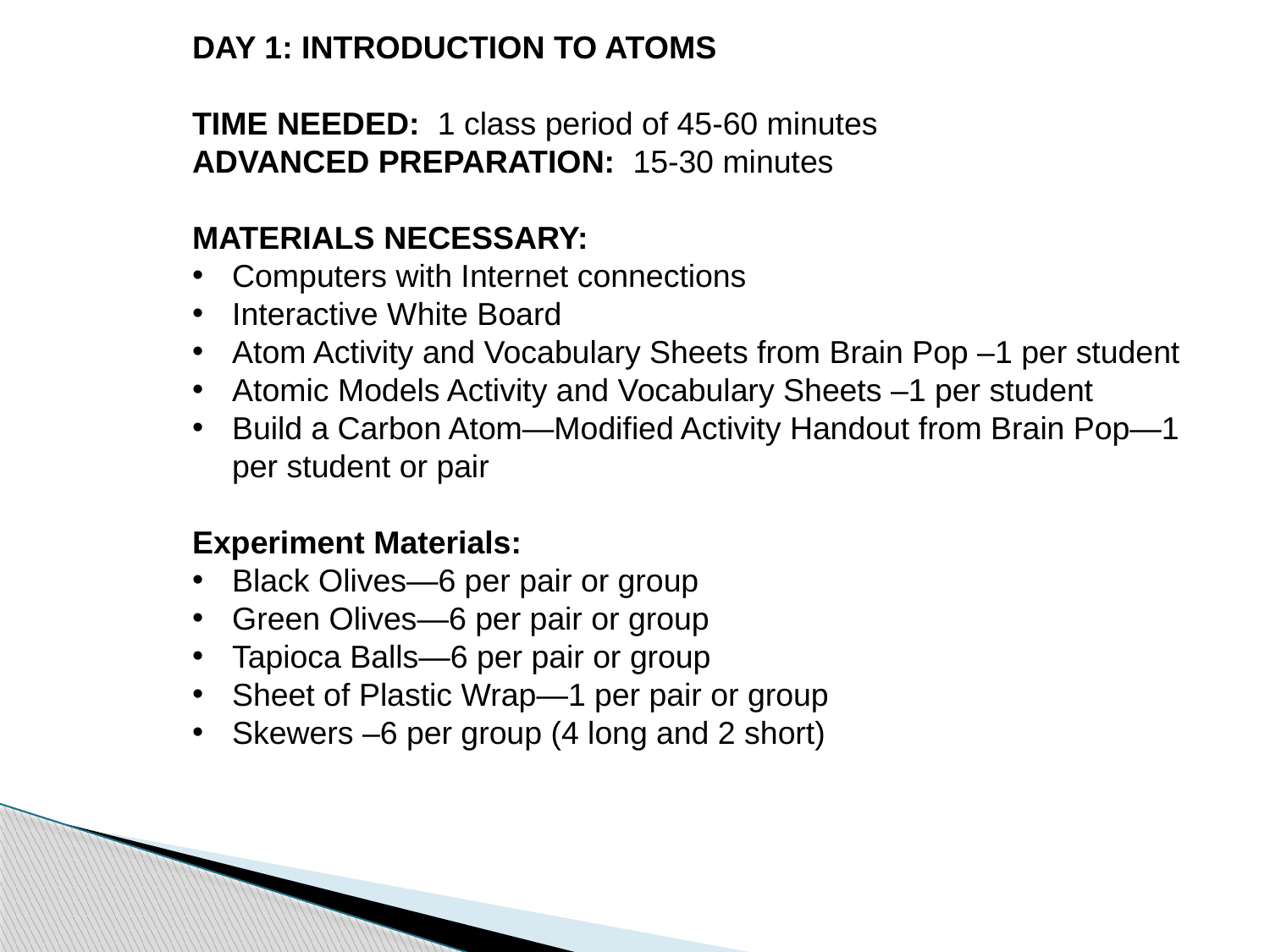

DAY 1: INTRODUCTION TO ATOMS

TIME NEEDED:  1 class period of 45-60 minutes
ADVANCED PREPARATION:  15-30 minutes
MATERIALS NECESSARY:
Computers with Internet connections
Interactive White Board
Atom Activity and Vocabulary Sheets from Brain Pop –1 per student
Atomic Models Activity and Vocabulary Sheets –1 per student
Build a Carbon Atom—Modified Activity Handout from Brain Pop—1 per student or pair

Experiment Materials:
Black Olives—6 per pair or group
Green Olives—6 per pair or group
Tapioca Balls—6 per pair or group
Sheet of Plastic Wrap—1 per pair or group
Skewers –6 per group (4 long and 2 short)